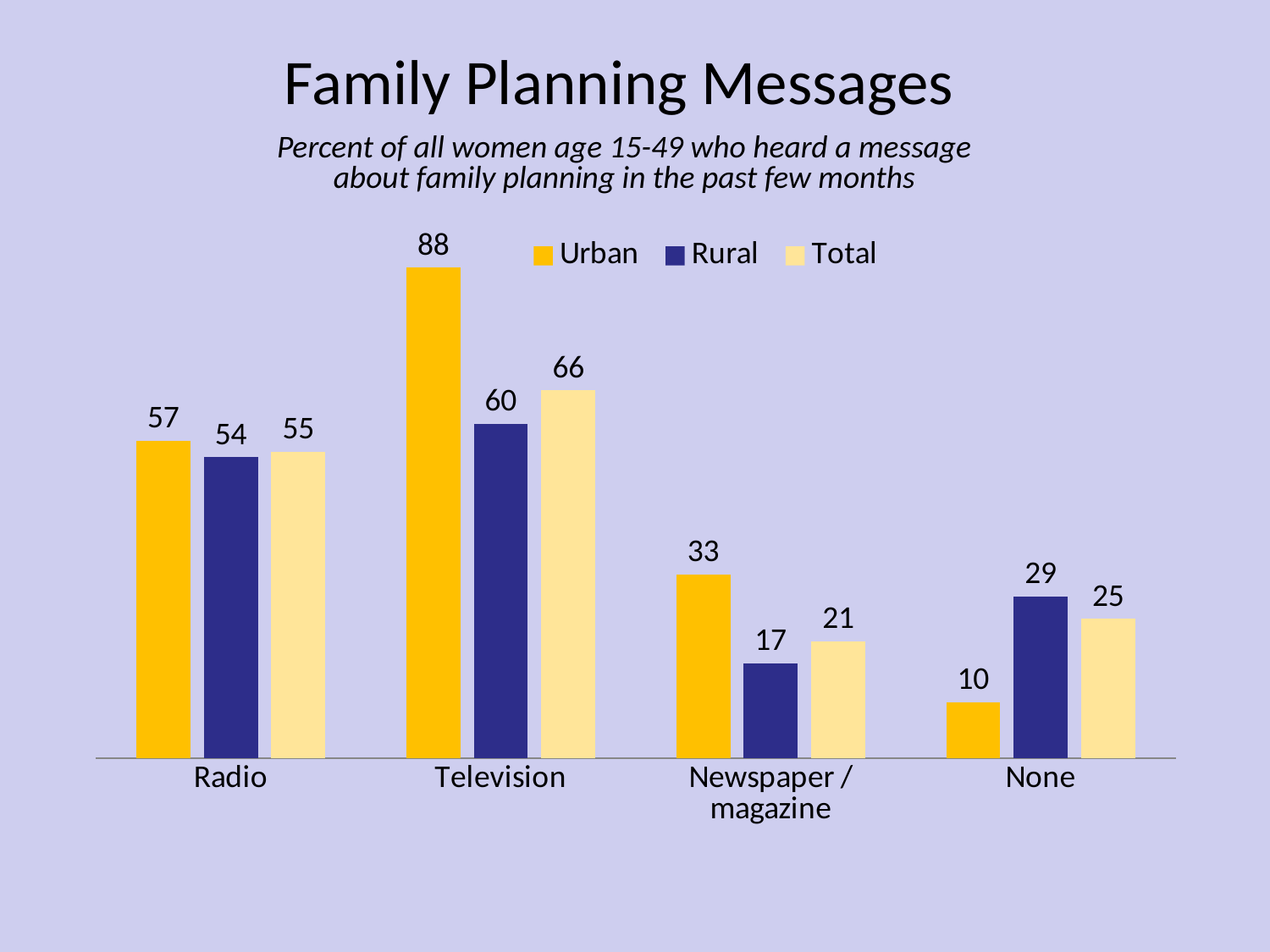

# Family Planning Messages
Percent of all women age 15-49 who heard a message about family planning in the past few months

### Chart

| Category | Urban | Rural | Total |
|---|---|---|---|
| Radio | 57.0 | 54.0 | 55.0 |
| Television | 88.0 | 60.0 | 66.0 |
| Newspaper /magazine | 33.0 | 17.0 | 21.0 |
| None | 10.0 | 29.0 | 25.0 |